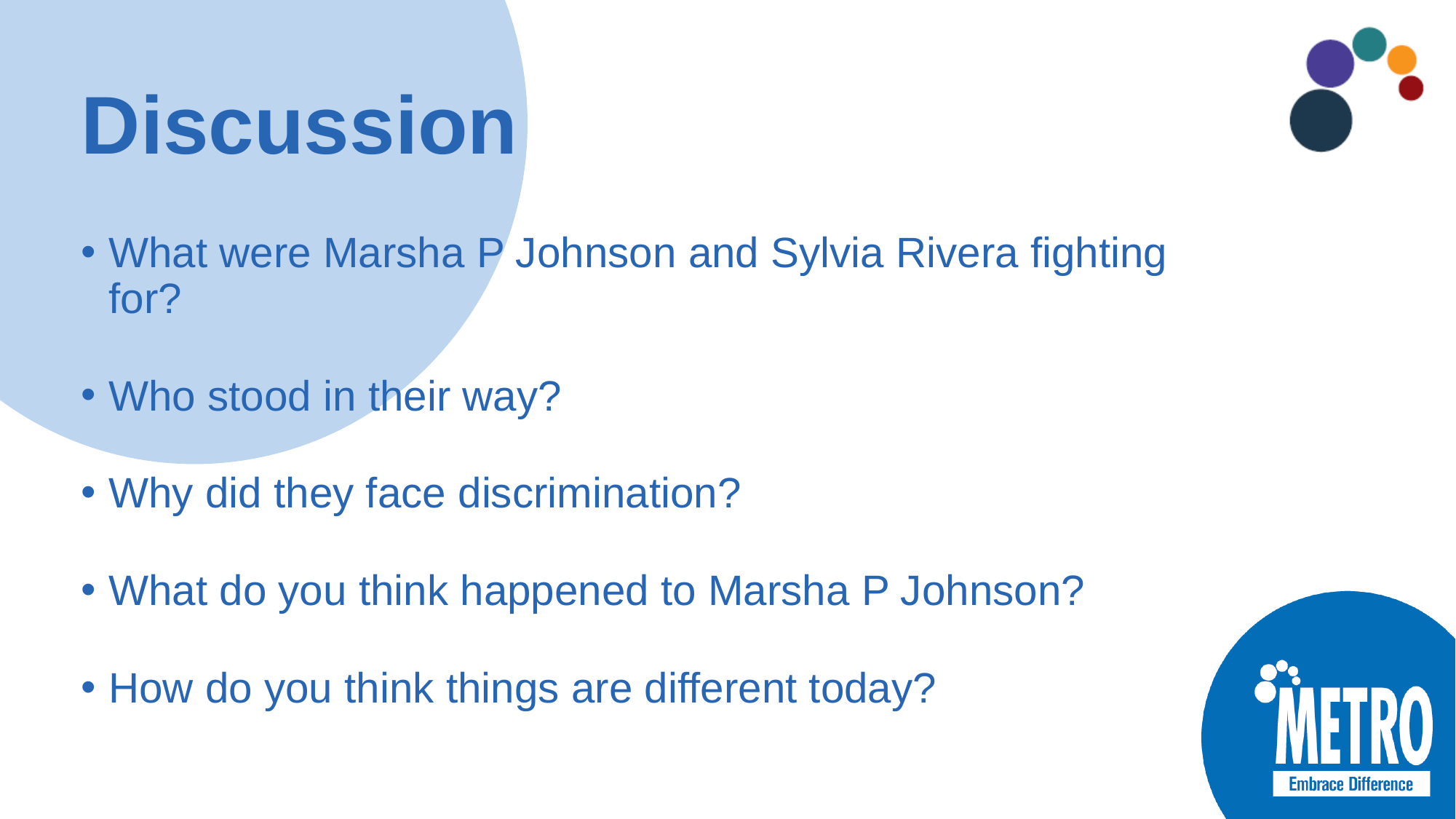

# Discussion
What were Marsha P Johnson and Sylvia Rivera fighting for?
Who stood in their way?
Why did they face discrimination?
What do you think happened to Marsha P Johnson?
How do you think things are different today?